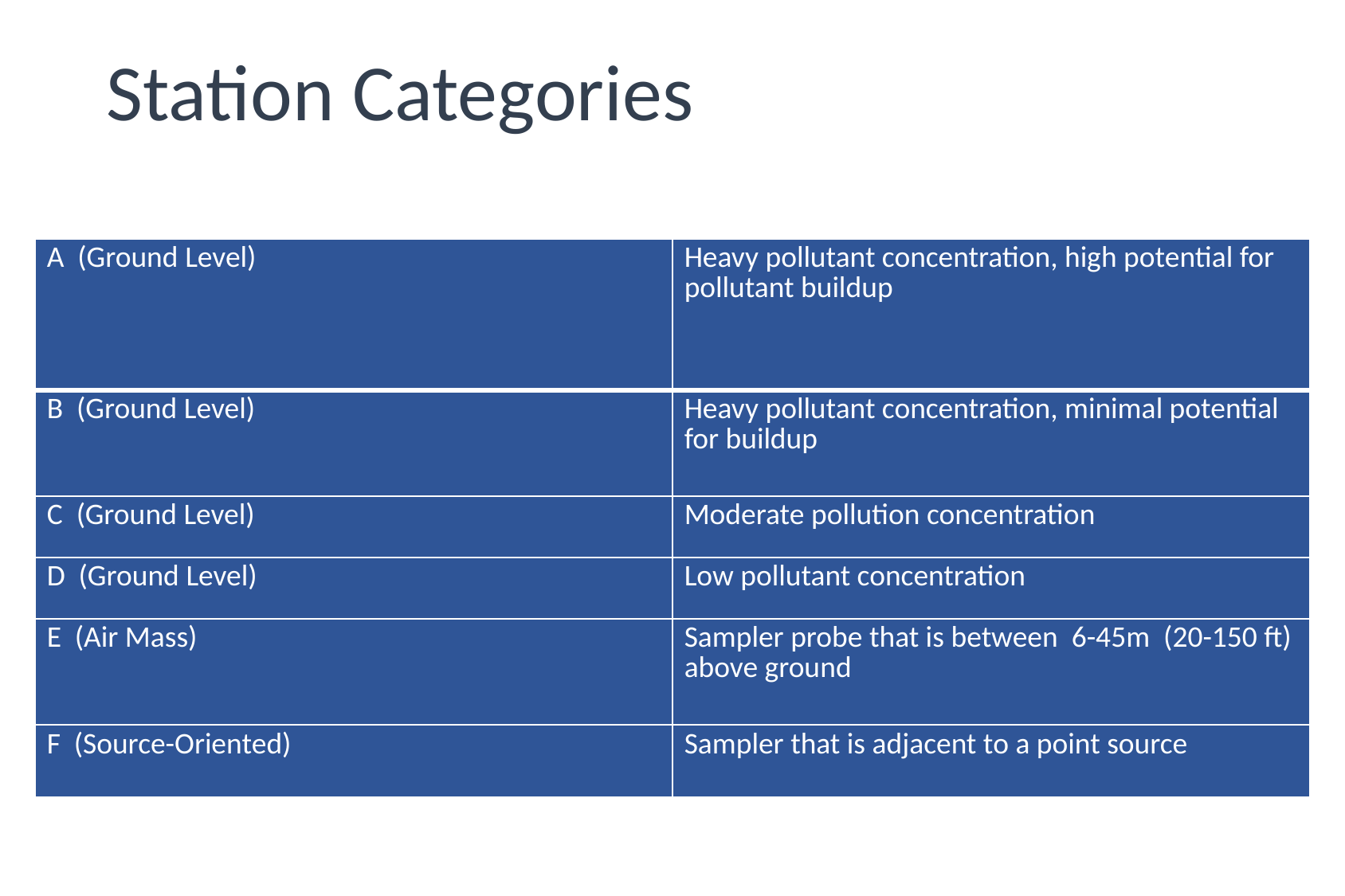

# Station Categories
| A (Ground Level) | Heavy pollutant concentration, high potential for pollutant buildup |
| --- | --- |
| B (Ground Level) | Heavy pollutant concentration, minimal potential for buildup |
| C (Ground Level) | Moderate pollution concentration |
| D (Ground Level) | Low pollutant concentration |
| E (Air Mass) | Sampler probe that is between 6-45m (20-150 ft) above ground |
| F (Source-Oriented) | Sampler that is adjacent to a point source |